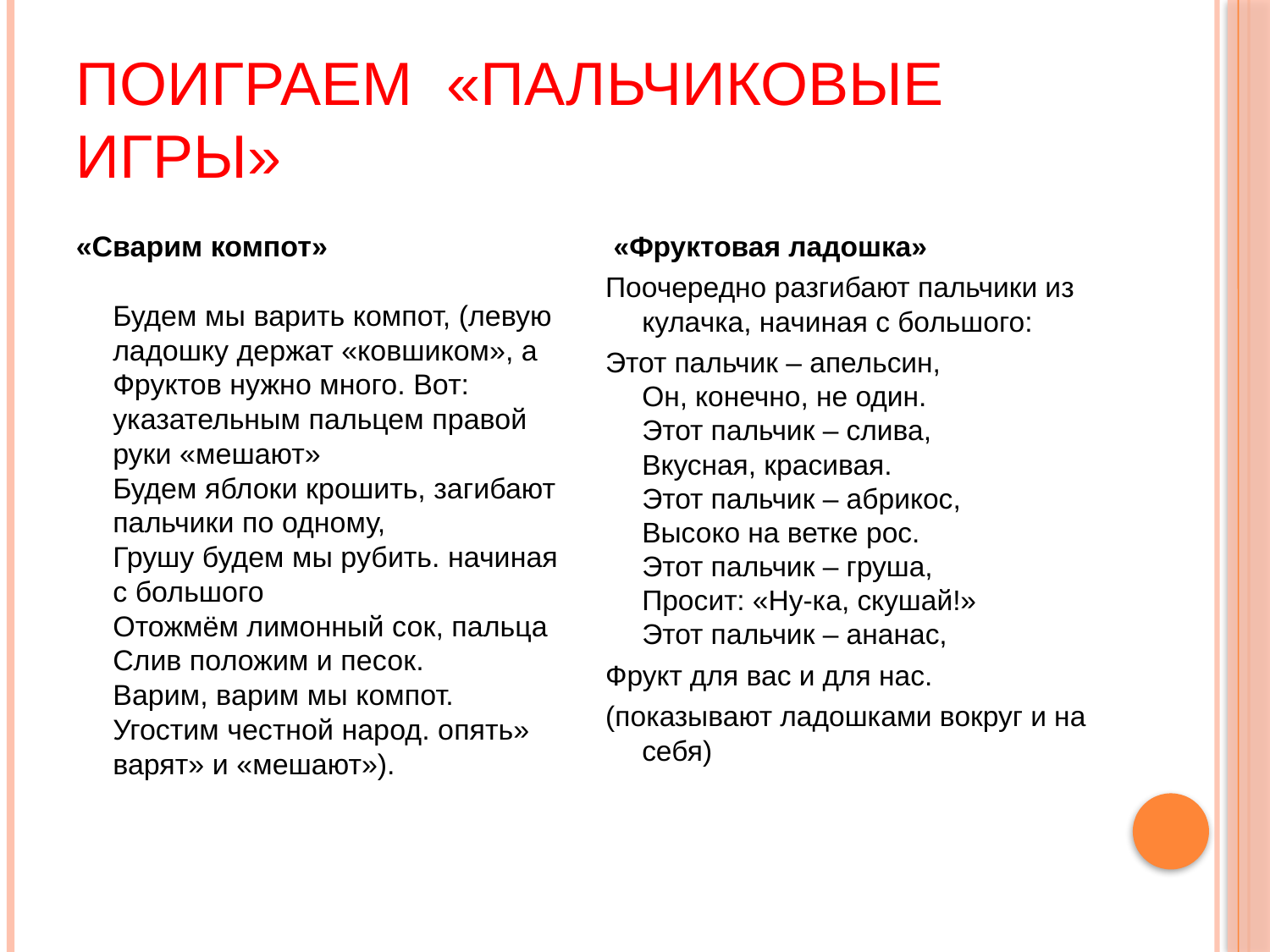

# Поиграем  «Пальчиковые игры»
«Сварим компот»
Будем мы варить компот, (левую ладошку держат «ковшиком», а
Фруктов нужно много. Вот: указательным пальцем правой руки «мешают»
Будем яблоки крошить, загибают пальчики по одному,
Грушу будем мы рубить. начиная с большого
Отожмём лимонный сок, пальца
Слив положим и песок.
Варим, варим мы компот.
Угостим честной народ. опять» варят» и «мешают»).

 «Фруктовая ладошка»
Поочередно разгибают пальчики из кулачка, начиная с большого:
Этот пальчик – апельсин,
Он, конечно, не один.
Этот пальчик – слива,
Вкусная, красивая.
Этот пальчик – абрикос,
Высоко на ветке рос.
Этот пальчик – груша,
Просит: «Ну-ка, скушай!»
Этот пальчик – ананас,
Фрукт для вас и для нас.
(показывают ладошками вокруг и на себя)